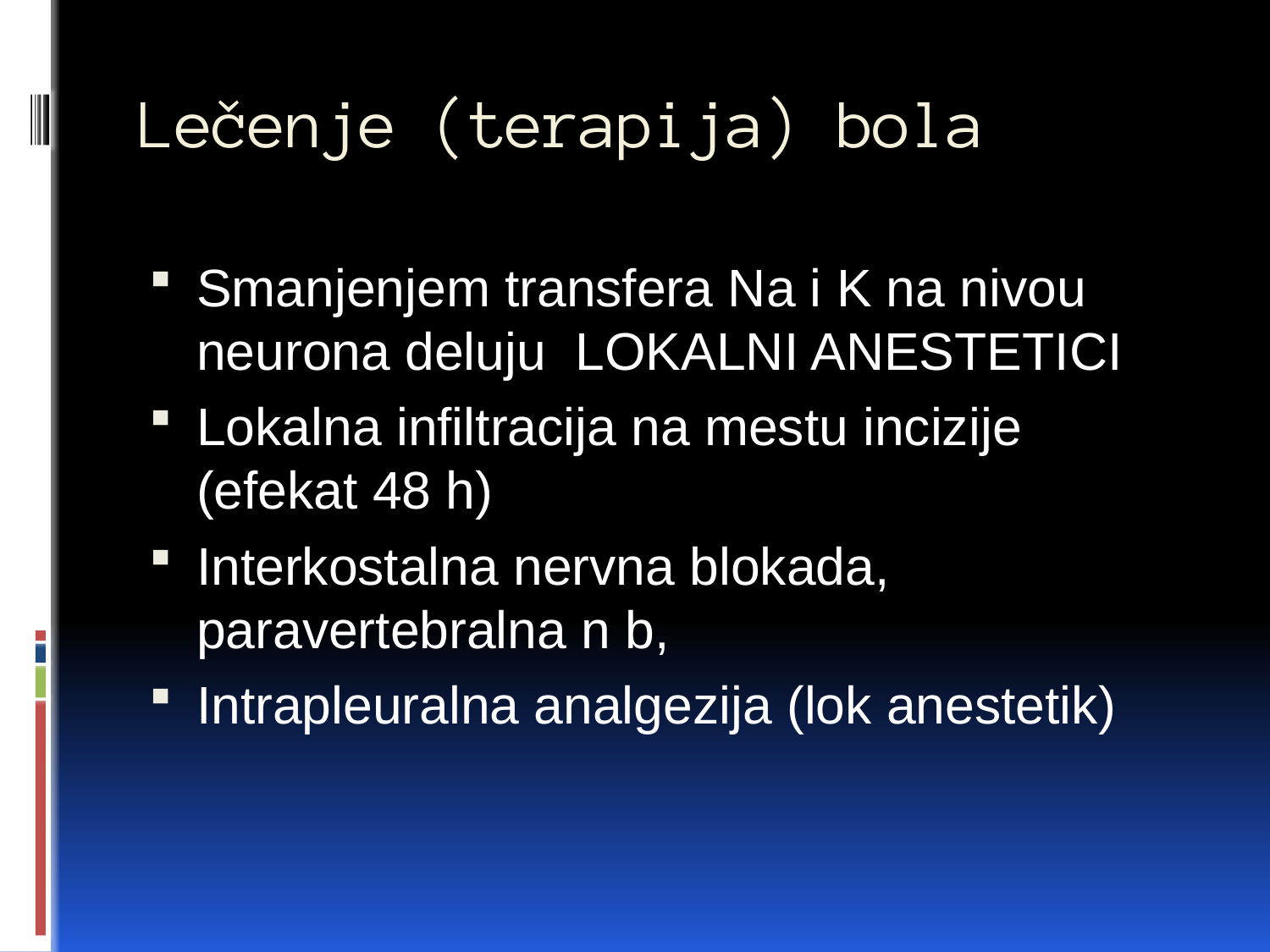

# Lečenje (terapija) bola
Smanjenjem transfera Na i K na nivou neurona deluju  LOKALNI ANESTETICI
Lokalna infiltracija na mestu incizije (efekat 48 h)
Interkostalna nervna blokada, paravertebralna n b,
Intrapleuralna analgezija (lok anestetik)